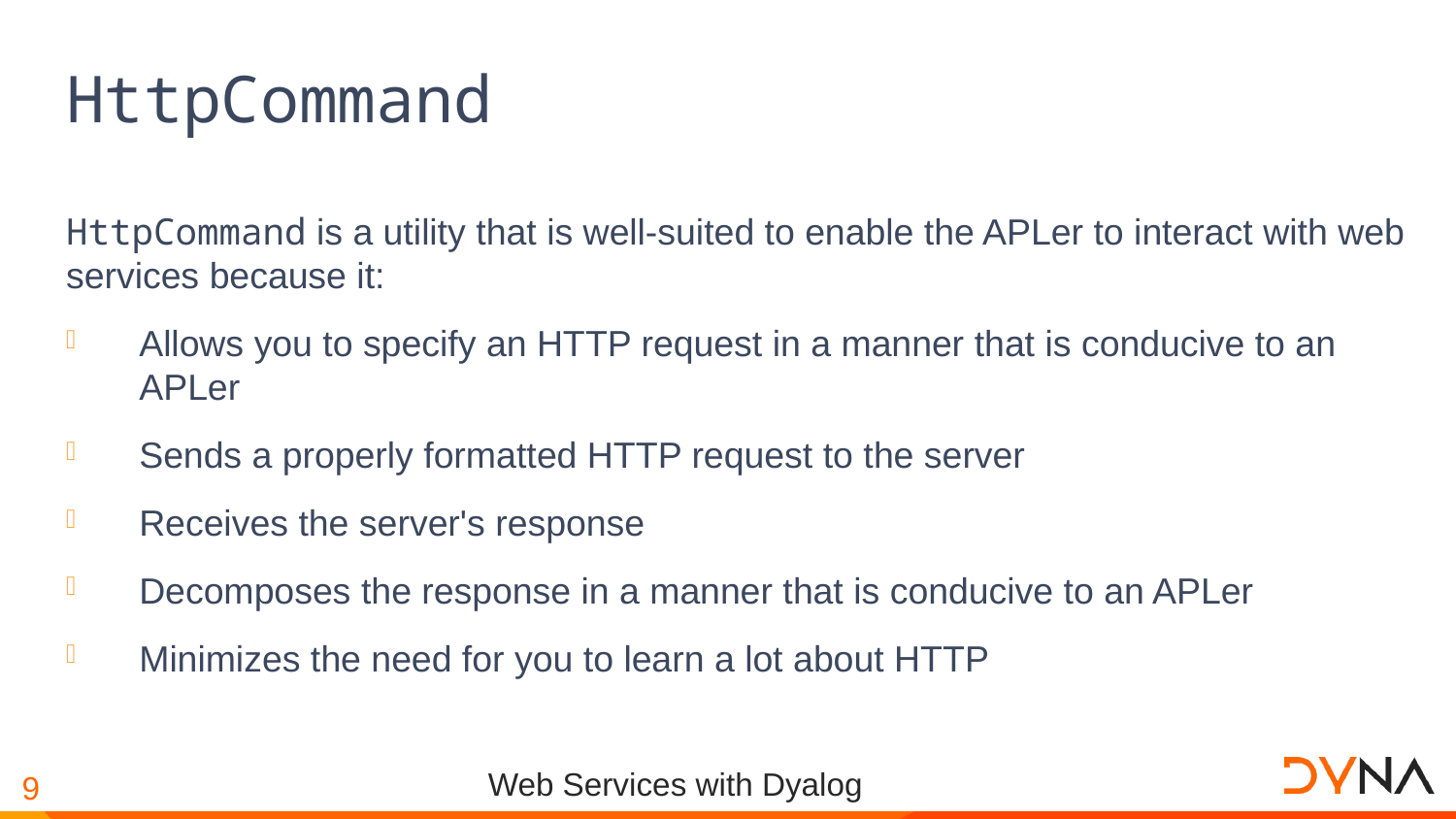

# HttpCommand
HttpCommand is a utility that is well-suited to enable the APLer to interact with web services because it:
Allows you to specify an HTTP request in a manner that is conducive to an APLer
Sends a properly formatted HTTP request to the server
Receives the server's response
Decomposes the response in a manner that is conducive to an APLer
Minimizes the need for you to learn a lot about HTTP